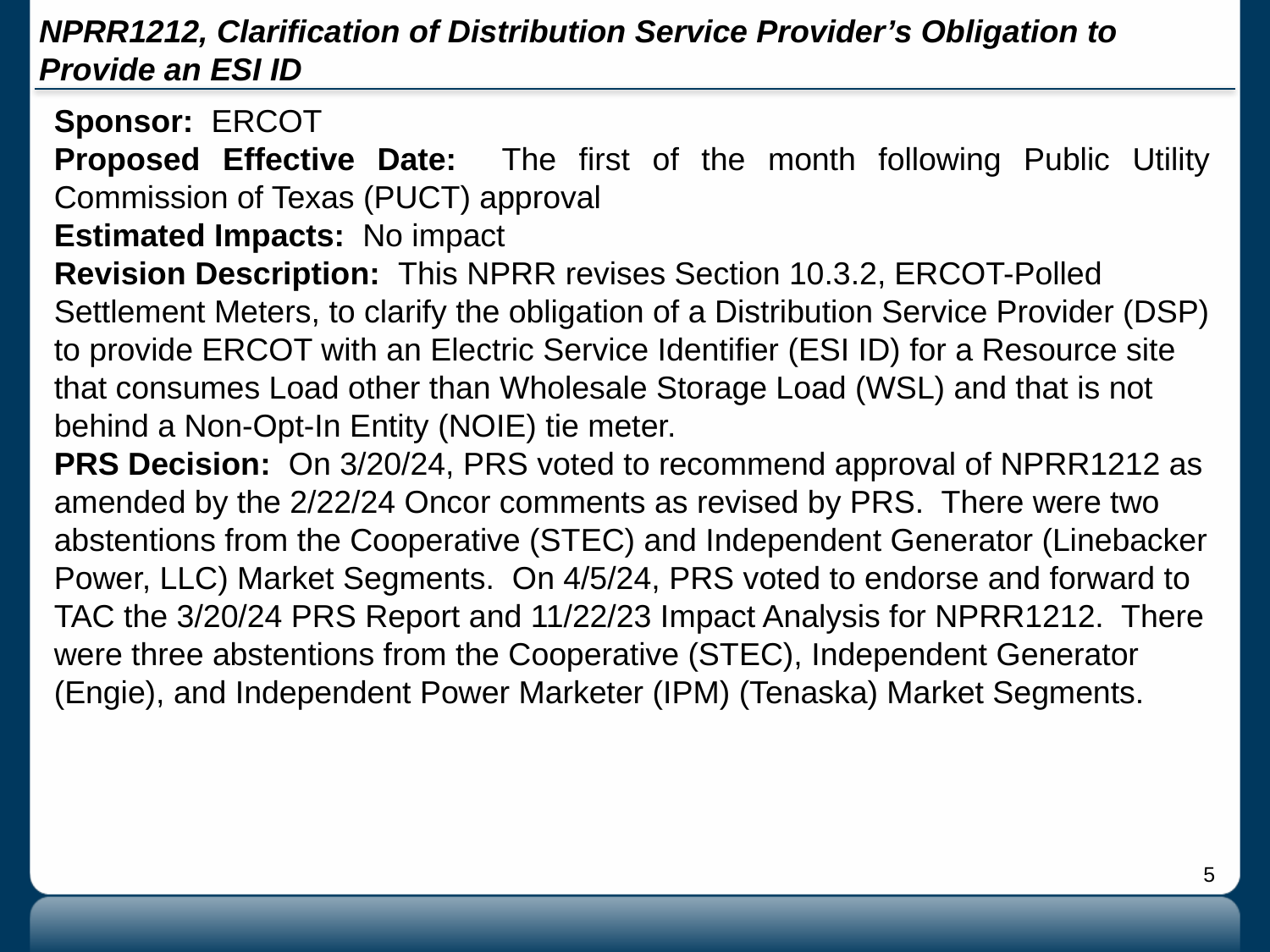

# NPRR1212, Clarification of Distribution Service Provider’s Obligation to Provide an ESI ID
Sponsor:  ERCOT
Proposed Effective Date:  The first of the month following Public Utility Commission of Texas (PUCT) approval
Estimated Impacts:  No impact
Revision Description:  This NPRR revises Section 10.3.2, ERCOT-Polled Settlement Meters, to clarify the obligation of a Distribution Service Provider (DSP) to provide ERCOT with an Electric Service Identifier (ESI ID) for a Resource site that consumes Load other than Wholesale Storage Load (WSL) and that is not behind a Non-Opt-In Entity (NOIE) tie meter.
PRS Decision:  On 3/20/24, PRS voted to recommend approval of NPRR1212 as amended by the 2/22/24 Oncor comments as revised by PRS.  There were two abstentions from the Cooperative (STEC) and Independent Generator (Linebacker Power, LLC) Market Segments.  On 4/5/24, PRS voted to endorse and forward to TAC the 3/20/24 PRS Report and 11/22/23 Impact Analysis for NPRR1212.  There were three abstentions from the Cooperative (STEC), Independent Generator (Engie), and Independent Power Marketer (IPM) (Tenaska) Market Segments.